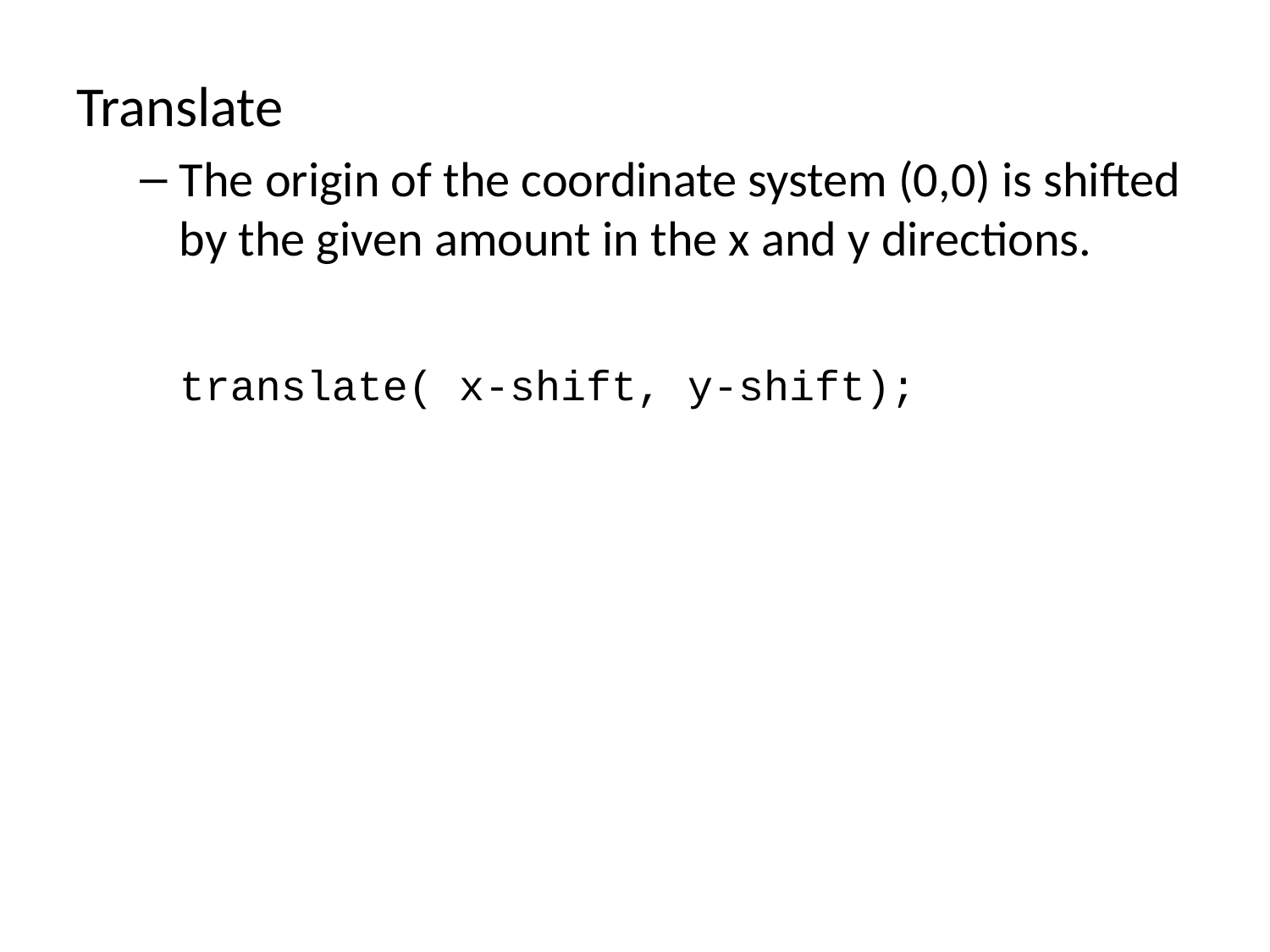

Translate
The origin of the coordinate system (0,0) is shifted by the given amount in the x and y directions.

	translate( x-shift, y-shift);